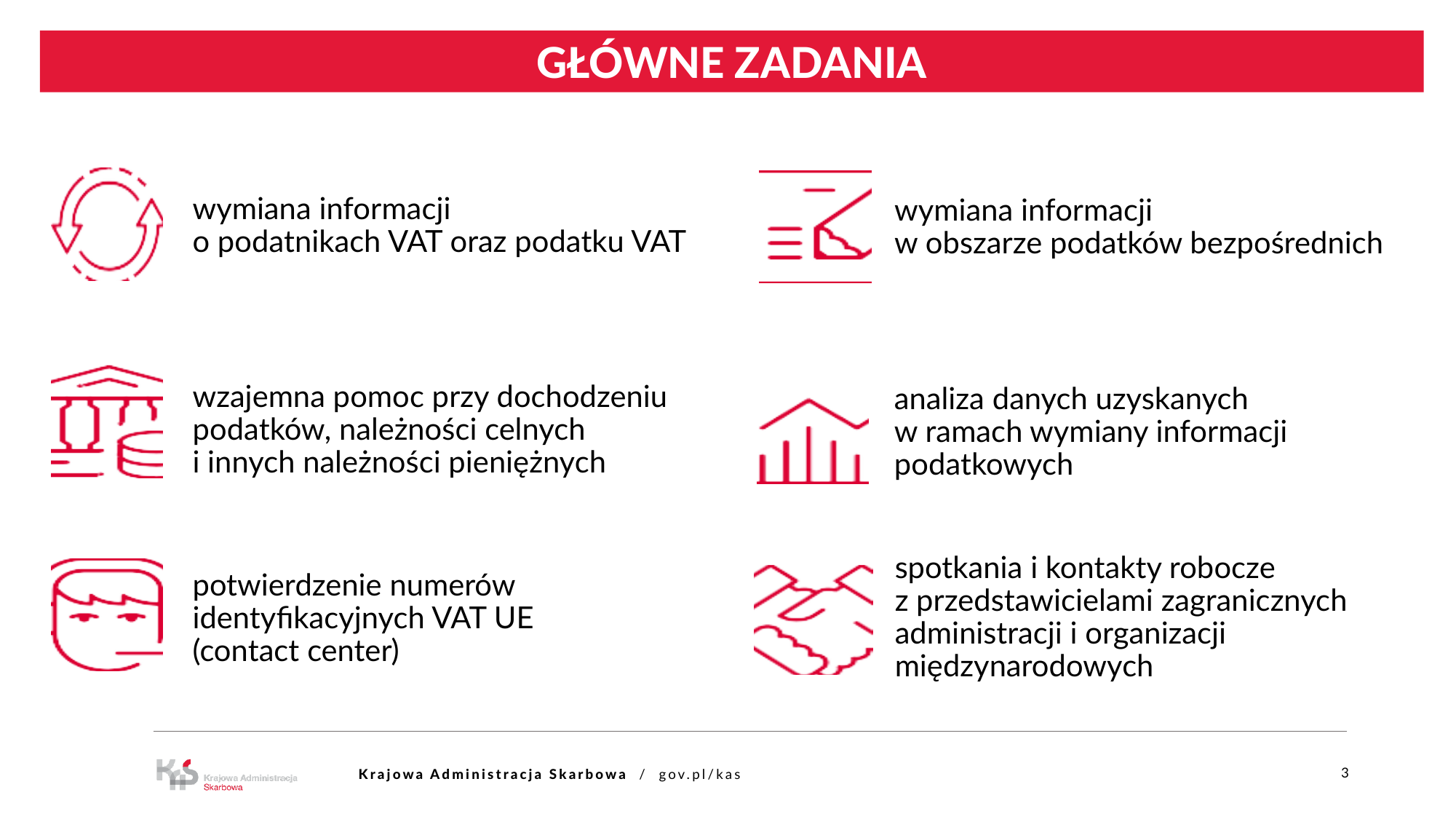

GŁÓWNE ZADANIA
wymiana informacji
o podatnikach VAT oraz podatku VAT
wymiana informacji
w obszarze podatków bezpośrednich
wzajemna pomoc przy dochodzeniu podatków, należności celnych
i innych należności pieniężnych
analiza danych uzyskanych
w ramach wymiany informacji podatkowych
potwierdzenie numerów identyfikacyjnych VAT UE
(contact center)
spotkania i kontakty robocze
z przedstawicielami zagranicznych administracji i organizacji międzynarodowych